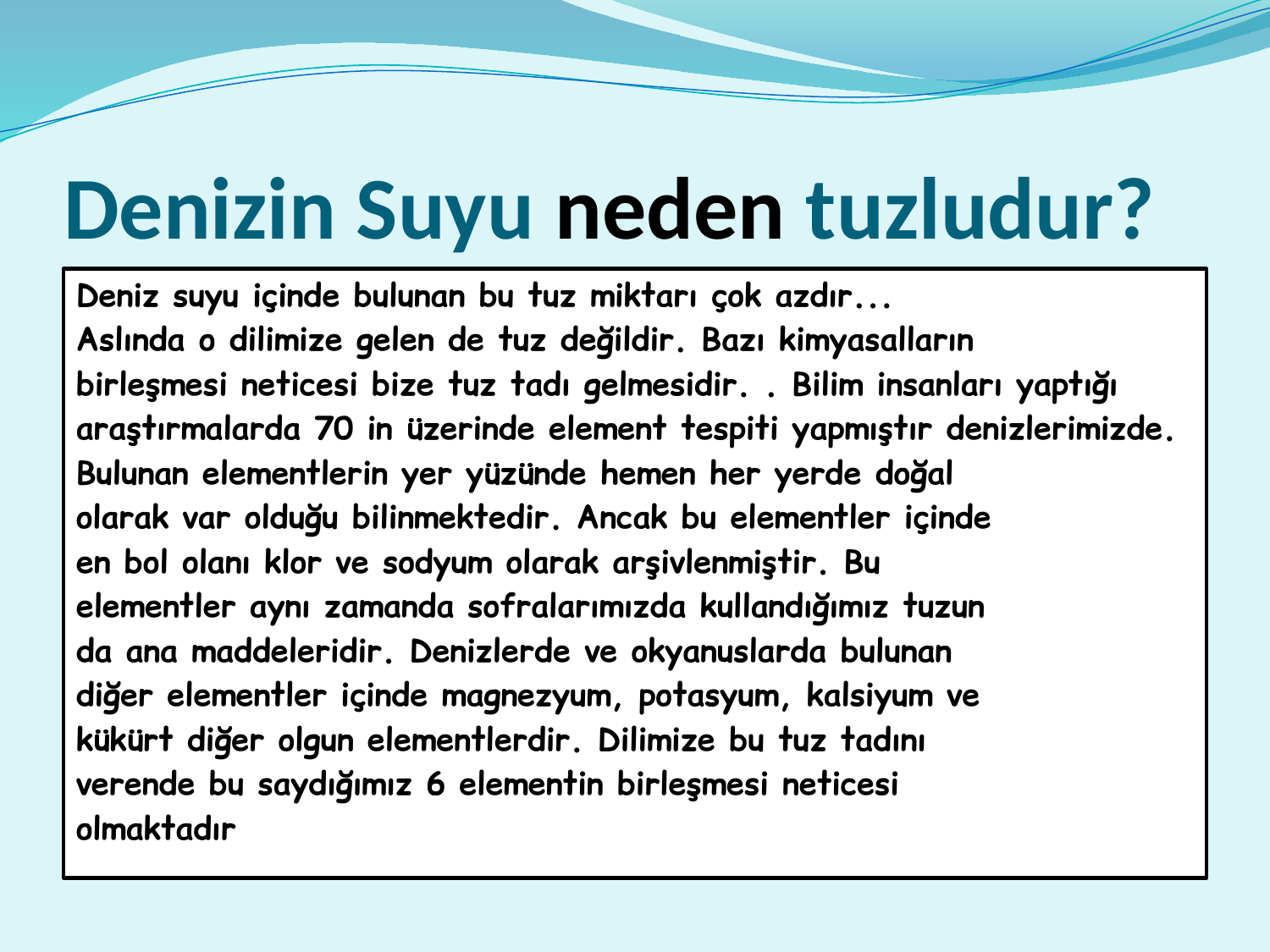

# Denizin Suyu neden tuzludur?
Deniz suyu içinde bulunan bu tuz miktarı çok azdır...
Aslında o dilimize gelen de tuz değildir. Bazı kimyasalların
birleşmesi neticesi bize tuz tadı gelmesidir. . Bilim insanları yaptığı
araştırmalarda 70 in üzerinde element tespiti yapmıştır denizlerimizde.
Bulunan elementlerin yer yüzünde hemen her yerde doğal
olarak var olduğu bilinmektedir. Ancak bu elementler içinde
en bol olanı klor ve sodyum olarak arşivlenmiştir. Bu
elementler aynı zamanda sofralarımızda kullandığımız tuzun
da ana maddeleridir. Denizlerde ve okyanuslarda bulunan
diğer elementler içinde magnezyum, potasyum, kalsiyum ve
kükürt diğer olgun elementlerdir. Dilimize bu tuz tadını
verende bu saydığımız 6 elementin birleşmesi neticesi
olmaktadır